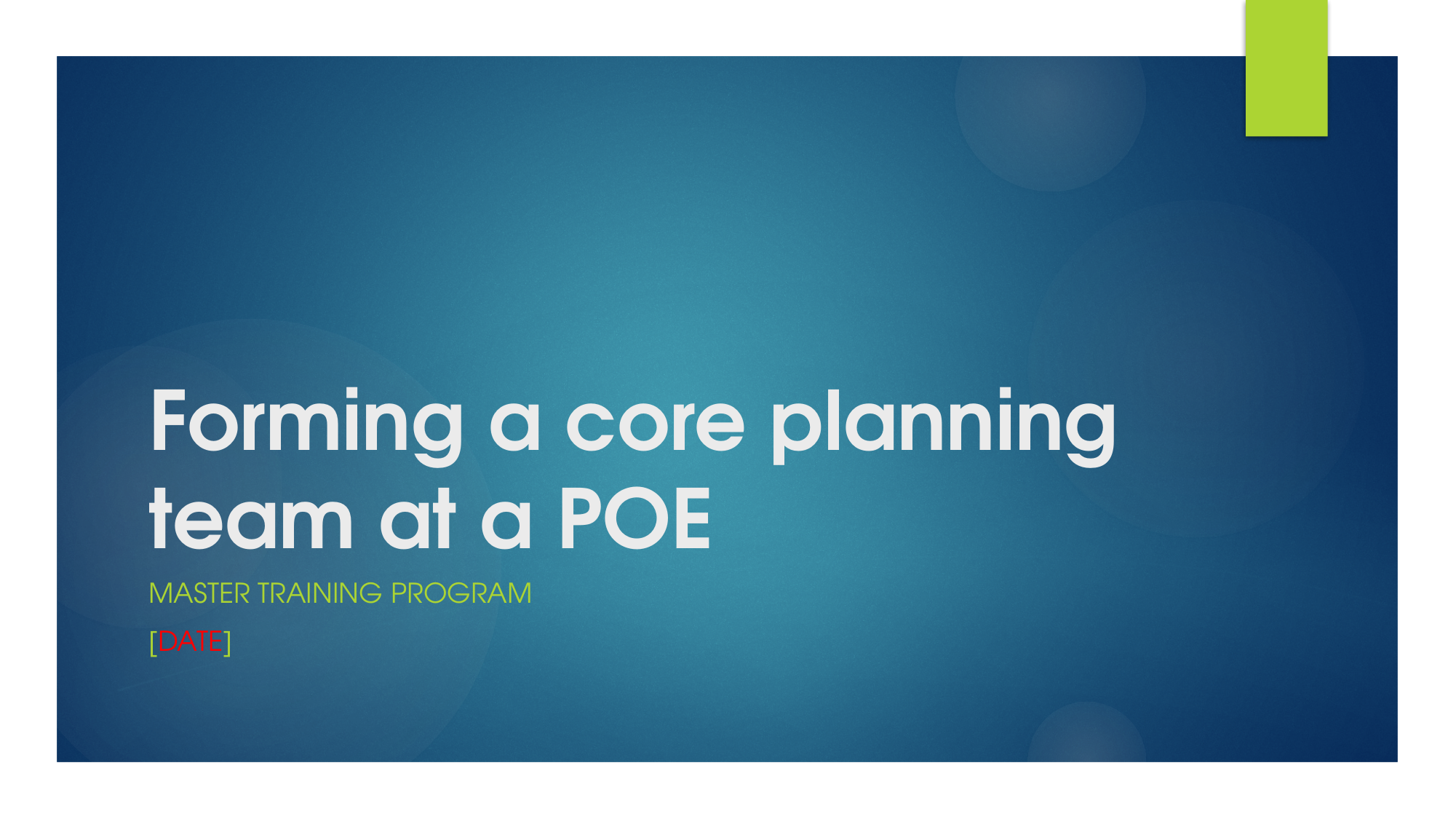

# Forming a core planning team at a POE
Master Training Program
[Date]